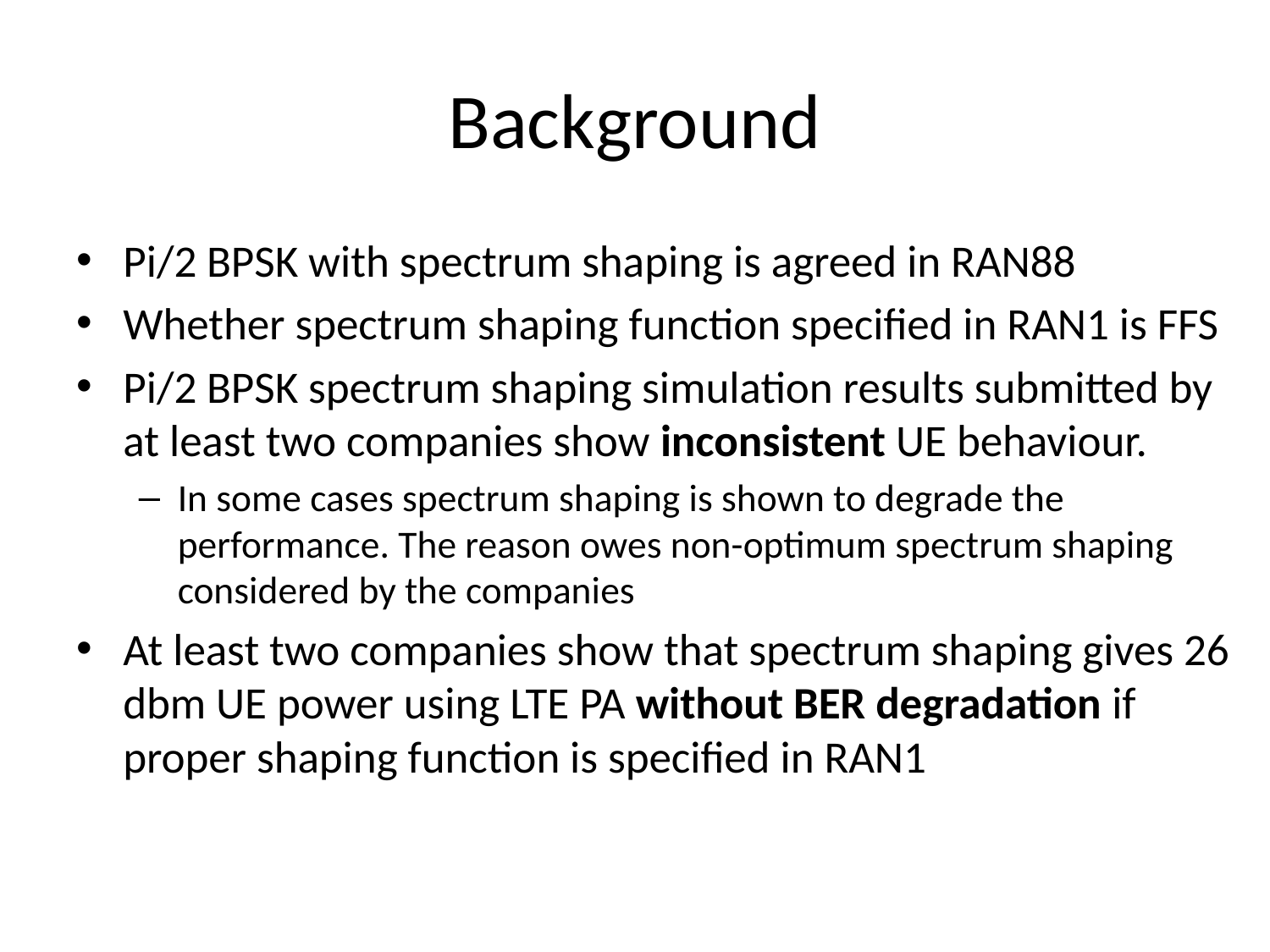

# Background
Pi/2 BPSK with spectrum shaping is agreed in RAN88
Whether spectrum shaping function specified in RAN1 is FFS
Pi/2 BPSK spectrum shaping simulation results submitted by at least two companies show inconsistent UE behaviour.
In some cases spectrum shaping is shown to degrade the performance. The reason owes non-optimum spectrum shaping considered by the companies
At least two companies show that spectrum shaping gives 26 dbm UE power using LTE PA without BER degradation if proper shaping function is specified in RAN1